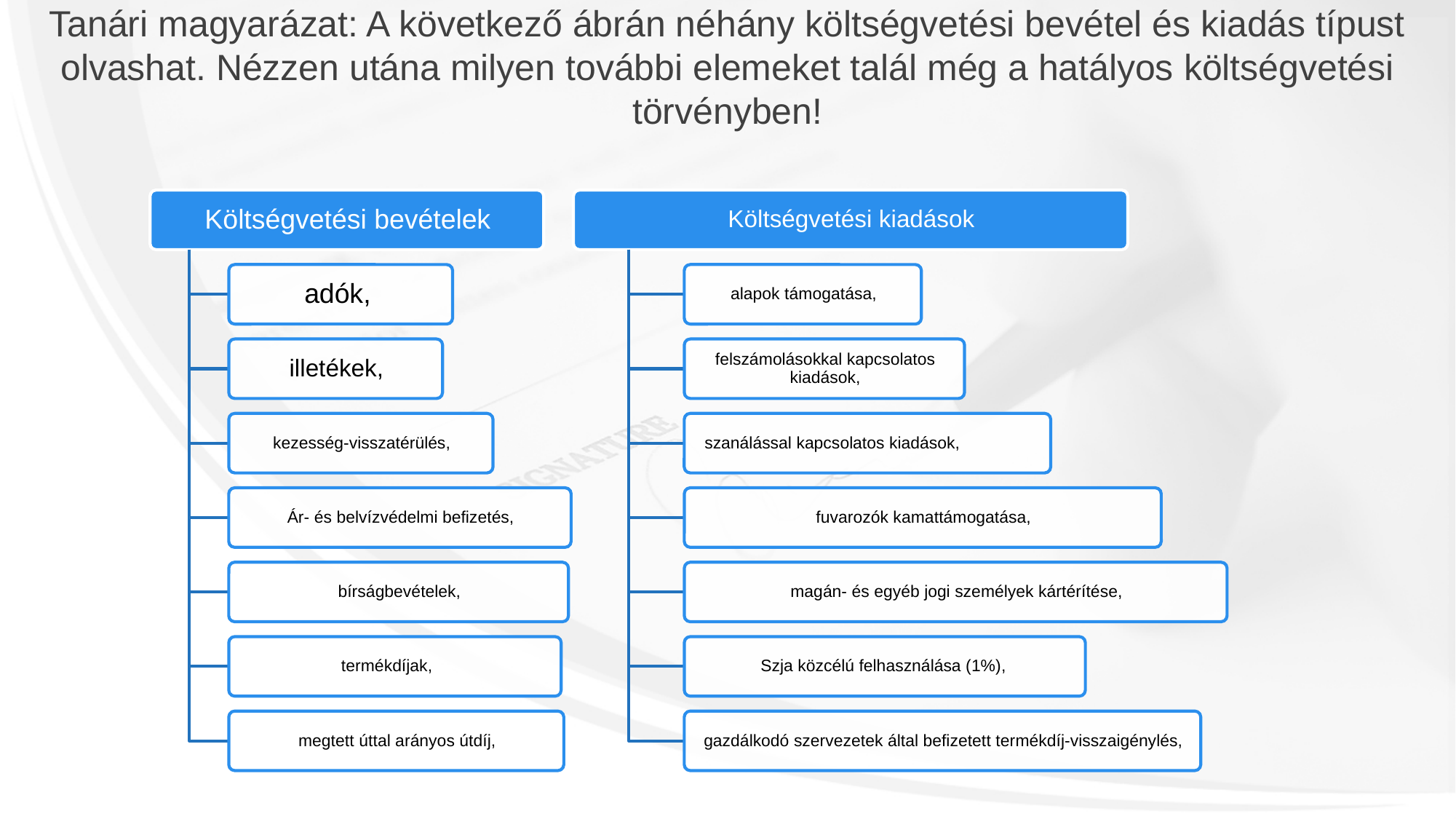

Tanári magyarázat: A következő ábrán néhány költségvetési bevétel és kiadás típust olvashat. Nézzen utána milyen további elemeket talál még a hatályos költségvetési törvényben!

Költségvetési bevételek
adók,
illetékek,
kezesség-visszatérülés,
Ár- és belvízvédelmi befizetés,
bírságbevételek,
termékdíjak,
megtett úttal arányos útdíj,
Költségvetési kiadások
alapok támogatása,
felszámolásokkal kapcsolatos kiadások,
szanálással kapcsolatos kiadások,
fuvarozók kamattámogatása,
magán- és egyéb jogi személyek kártérítése,
Szja közcélú felhasználása (1%),
gazdálkodó szervezetek által befizetett termékdíj-visszaigénylés,